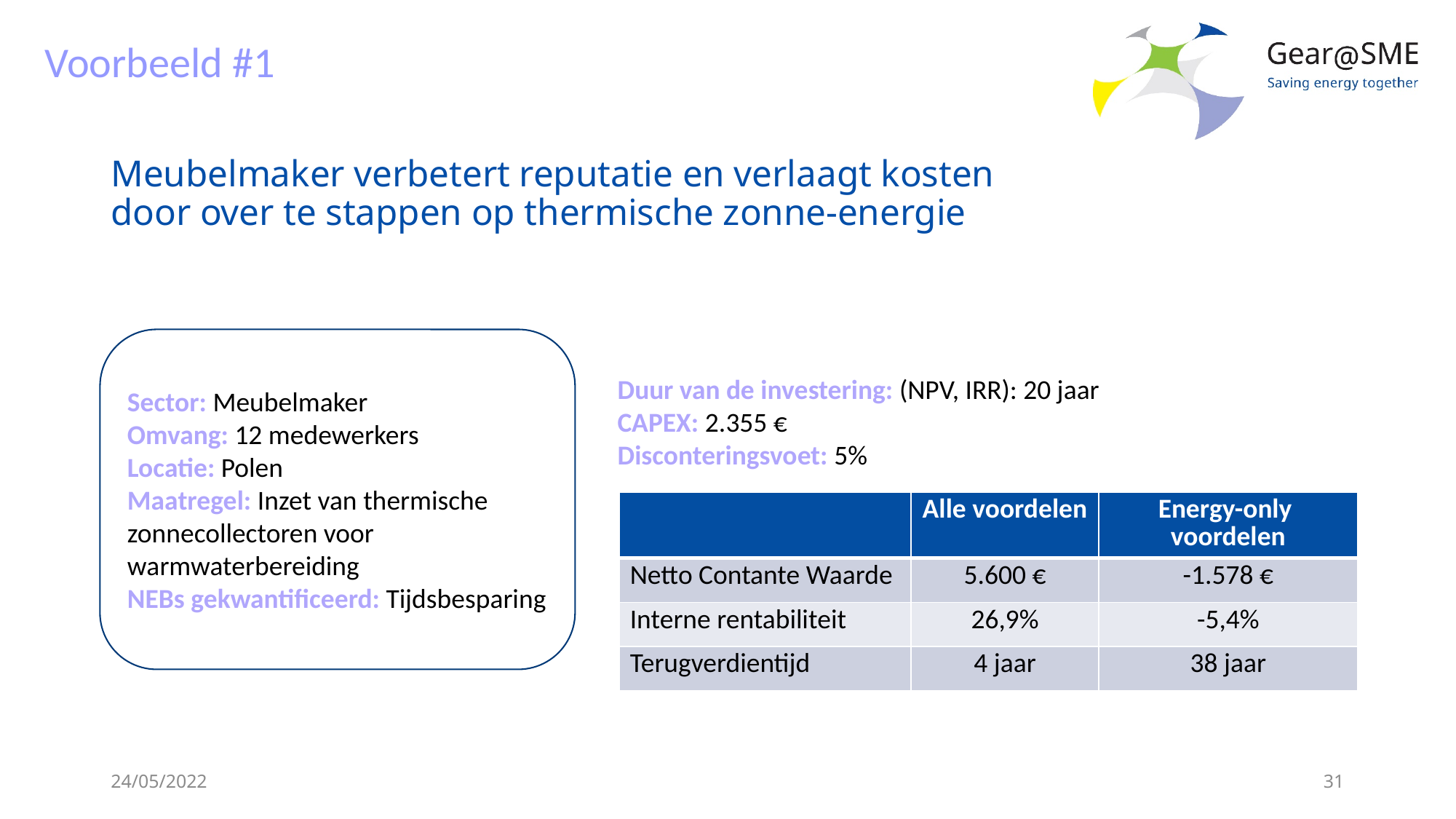

Voorbeeld #1
# Meubelmaker verbetert reputatie en verlaagt kosten door over te stappen op thermische zonne-energie
Sector: Meubelmaker
Omvang: 12 medewerkers
Locatie: Polen
Maatregel: Inzet van thermische zonnecollectoren voor warmwaterbereiding
NEBs gekwantificeerd: Tijdsbesparing
Duur van de investering: (NPV, IRR): 20 jaar
CAPEX: 2.355 €
Disconteringsvoet: 5%
|  | Alle voordelen | Energy-only voordelen |
| --- | --- | --- |
| Netto Contante Waarde | 5.600 € | -1.578 € |
| Interne rentabiliteit | 26,9% | -5,4% |
| Terugverdientijd | 4 jaar | 38 jaar |

24/05/2022
31